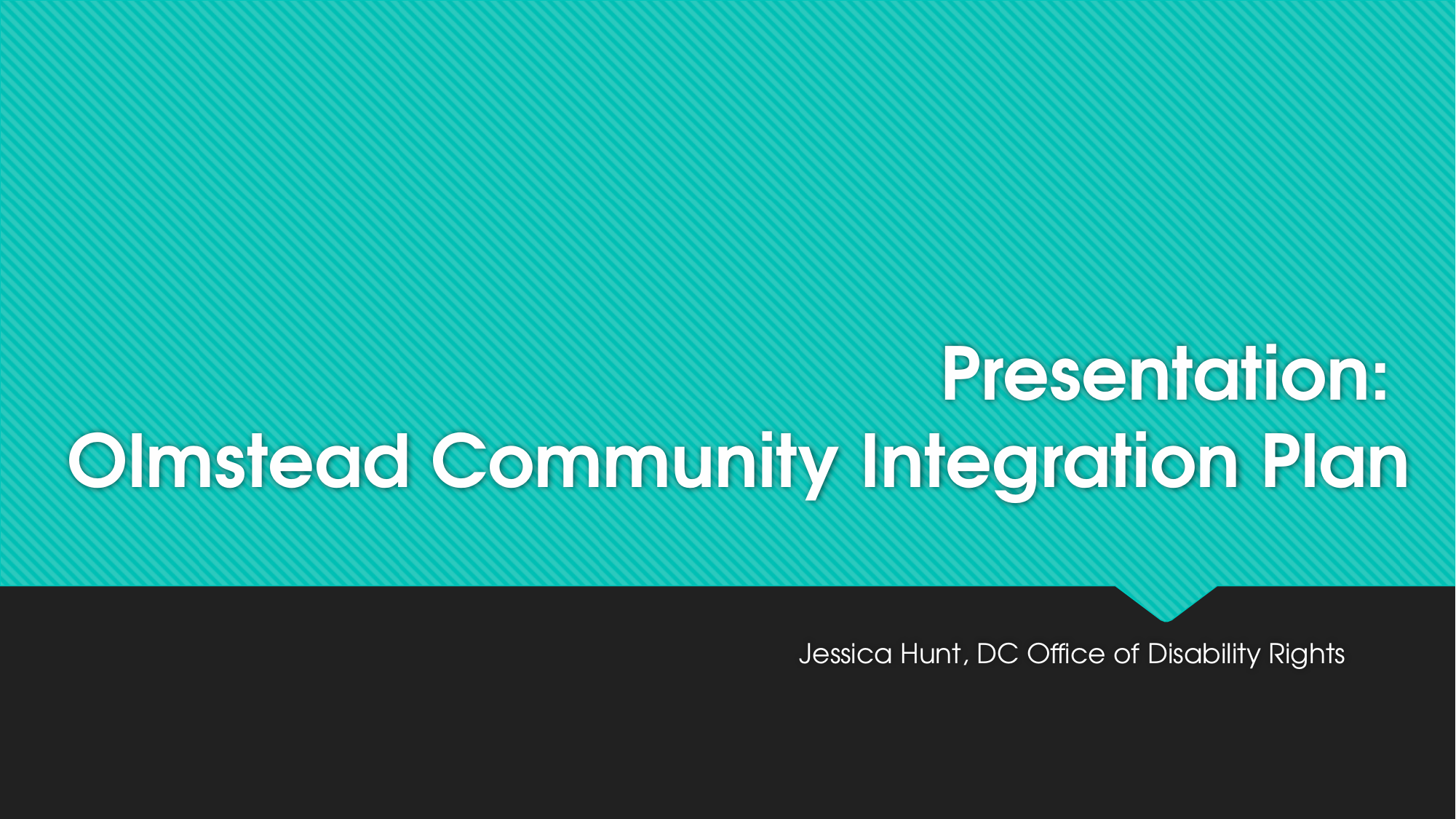

# Presentation: Olmstead Community Integration Plan
Jessica Hunt, DC Office of Disability Rights